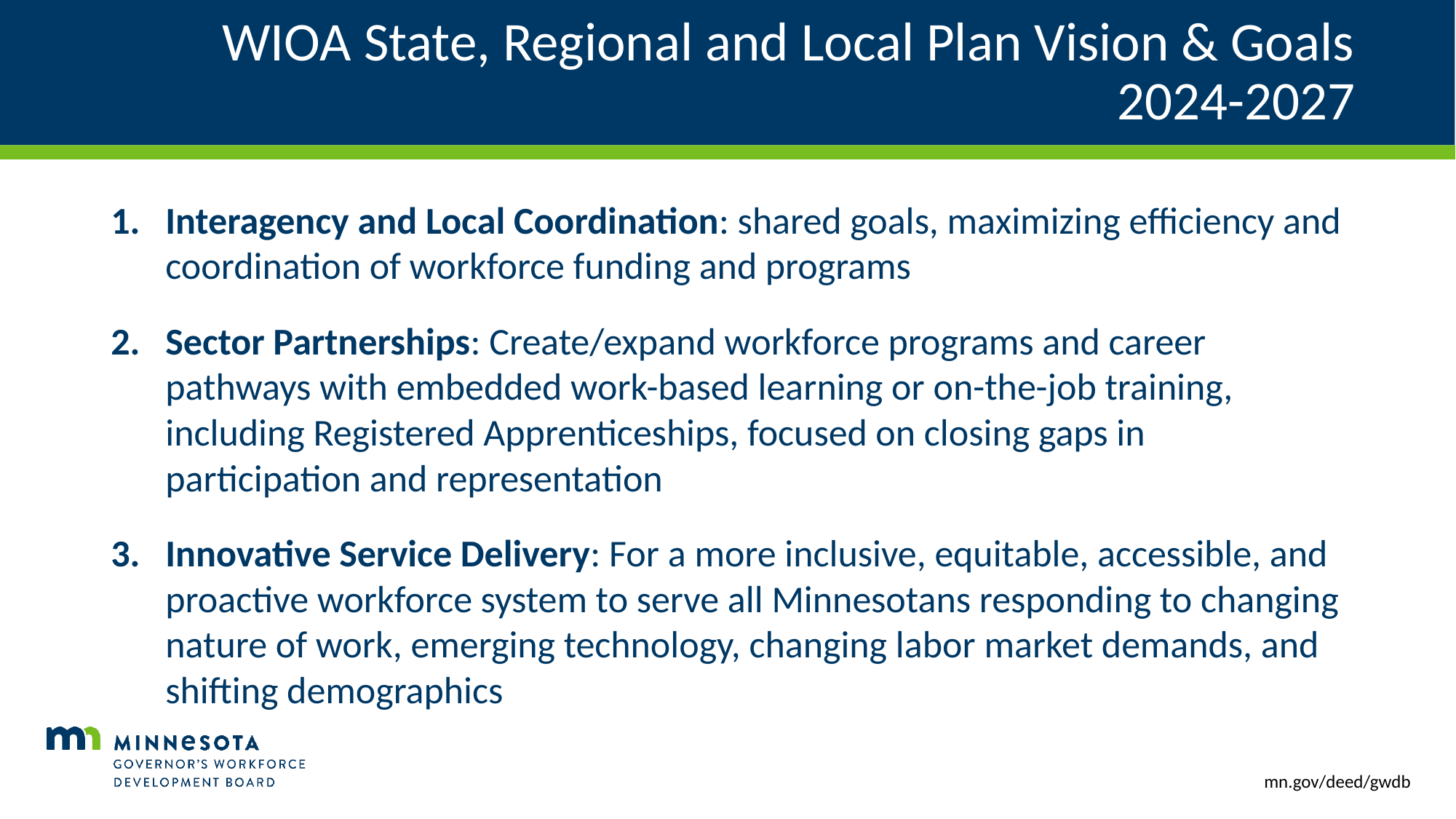

# WIOA State, Regional and Local Plan Vision & Goals 2024-2027
Interagency and Local Coordination: shared goals, maximizing efficiency and coordination of workforce funding and programs
Sector Partnerships: Create/expand workforce programs and career pathways with embedded work-based learning or on-the-job training, including Registered Apprenticeships, focused on closing gaps in participation and representation
Innovative Service Delivery: For a more inclusive, equitable, accessible, and proactive workforce system to serve all Minnesotans responding to changing nature of work, emerging technology, changing labor market demands, and shifting demographics
mn.gov/deed/gwdb